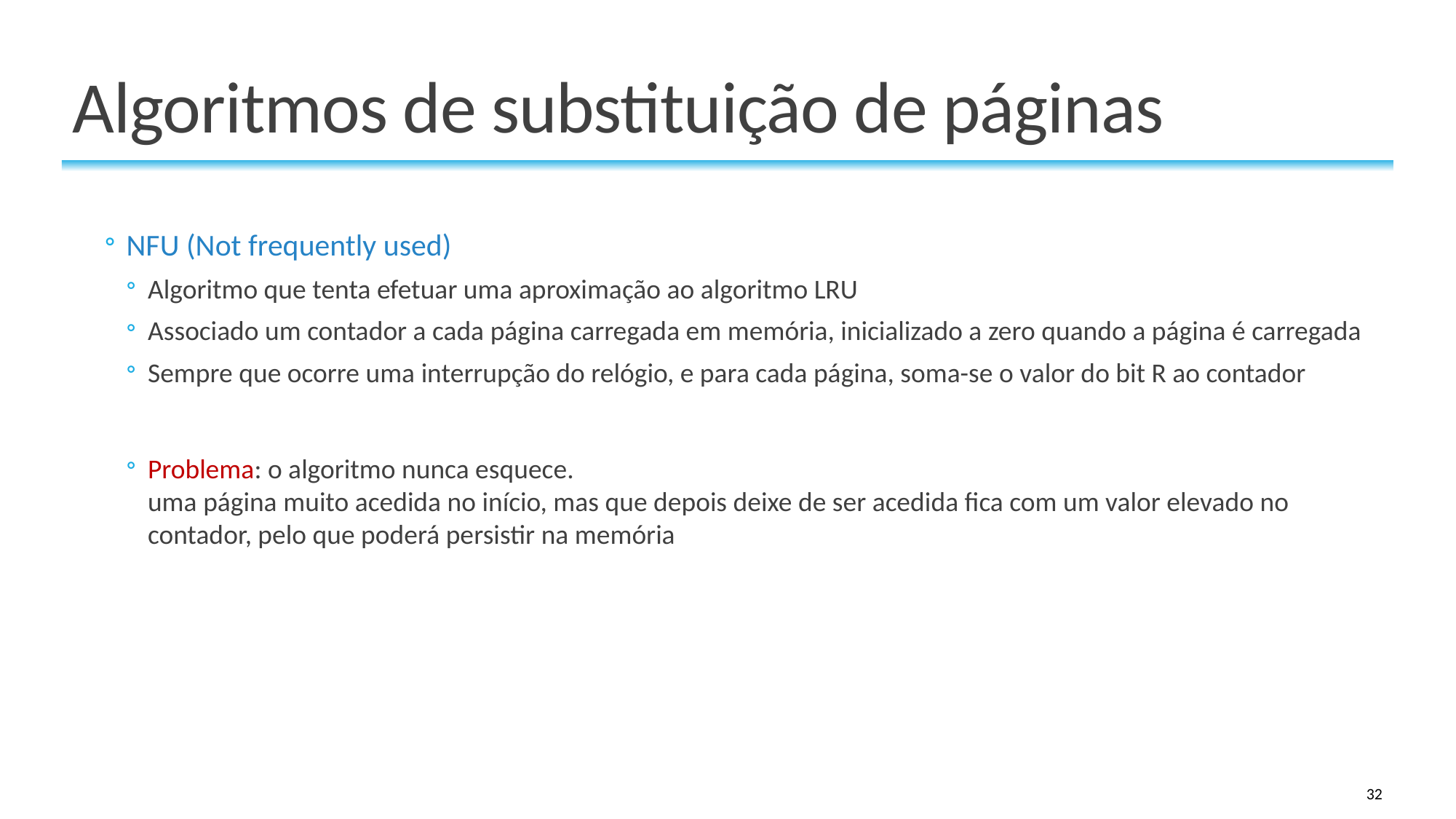

# Algoritmos de substituição de páginas
NFU (Not frequently used)
Algoritmo que tenta efetuar uma aproximação ao algoritmo LRU
Associado um contador a cada página carregada em memória, inicializado a zero quando a página é carregada
Sempre que ocorre uma interrupção do relógio, e para cada página, soma-se o valor do bit R ao contador

Problema: o algoritmo nunca esquece.
uma página muito acedida no início, mas que depois deixe de ser acedida fica com um valor elevado no contador, pelo que poderá persistir na memória
32